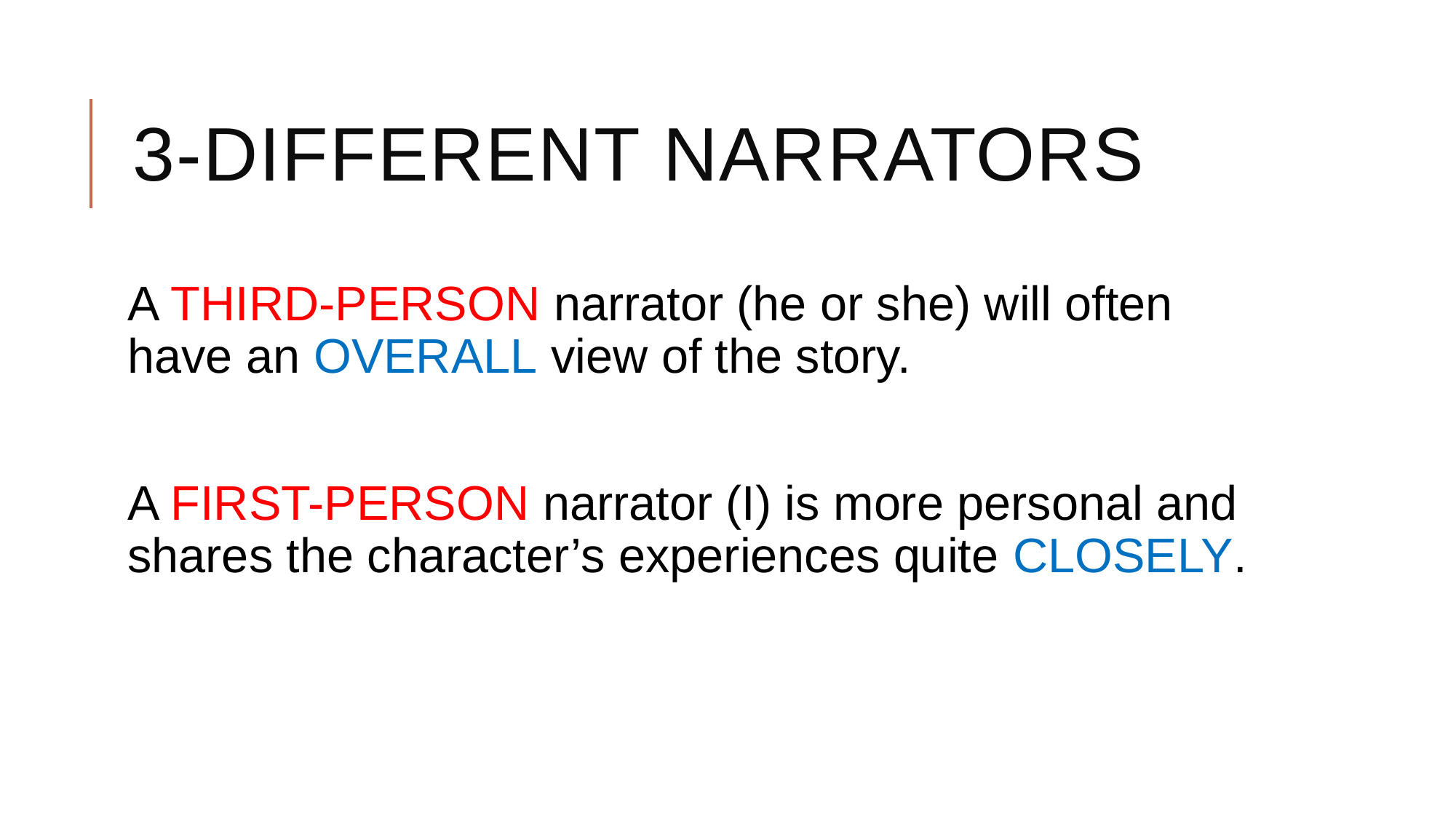

# 3-DIFFERENT NARRATORS
A THIRD-PERSON narrator (he or she) will often have an OVERALL view of the story.

A FIRST-PERSON narrator (I) is more personal and shares the character’s experiences quite CLOSELY.